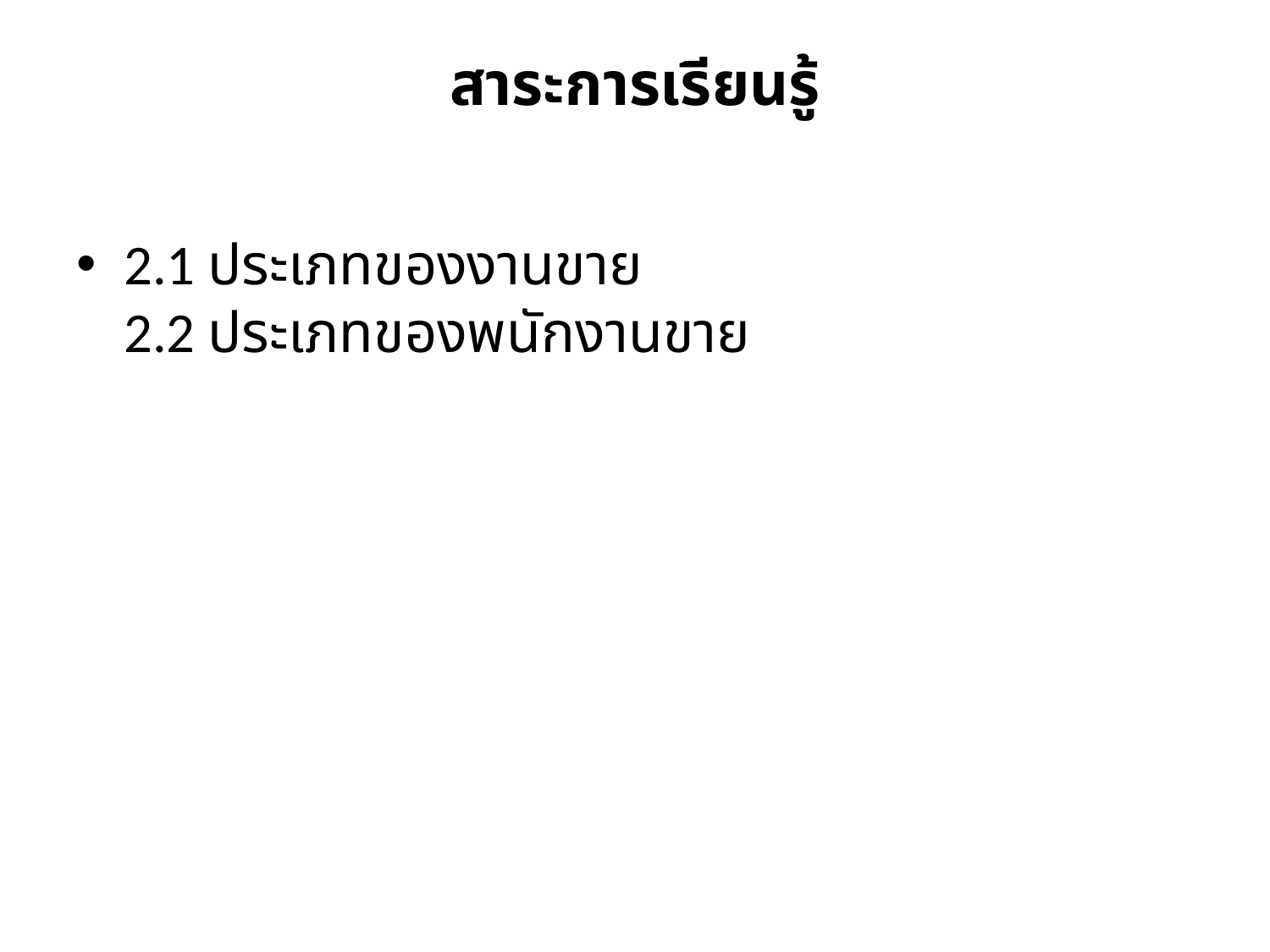

# สาระการเรียนรู้
2.1 ประเภทของงานขาย
2.2 ประเภทของพนักงานขาย